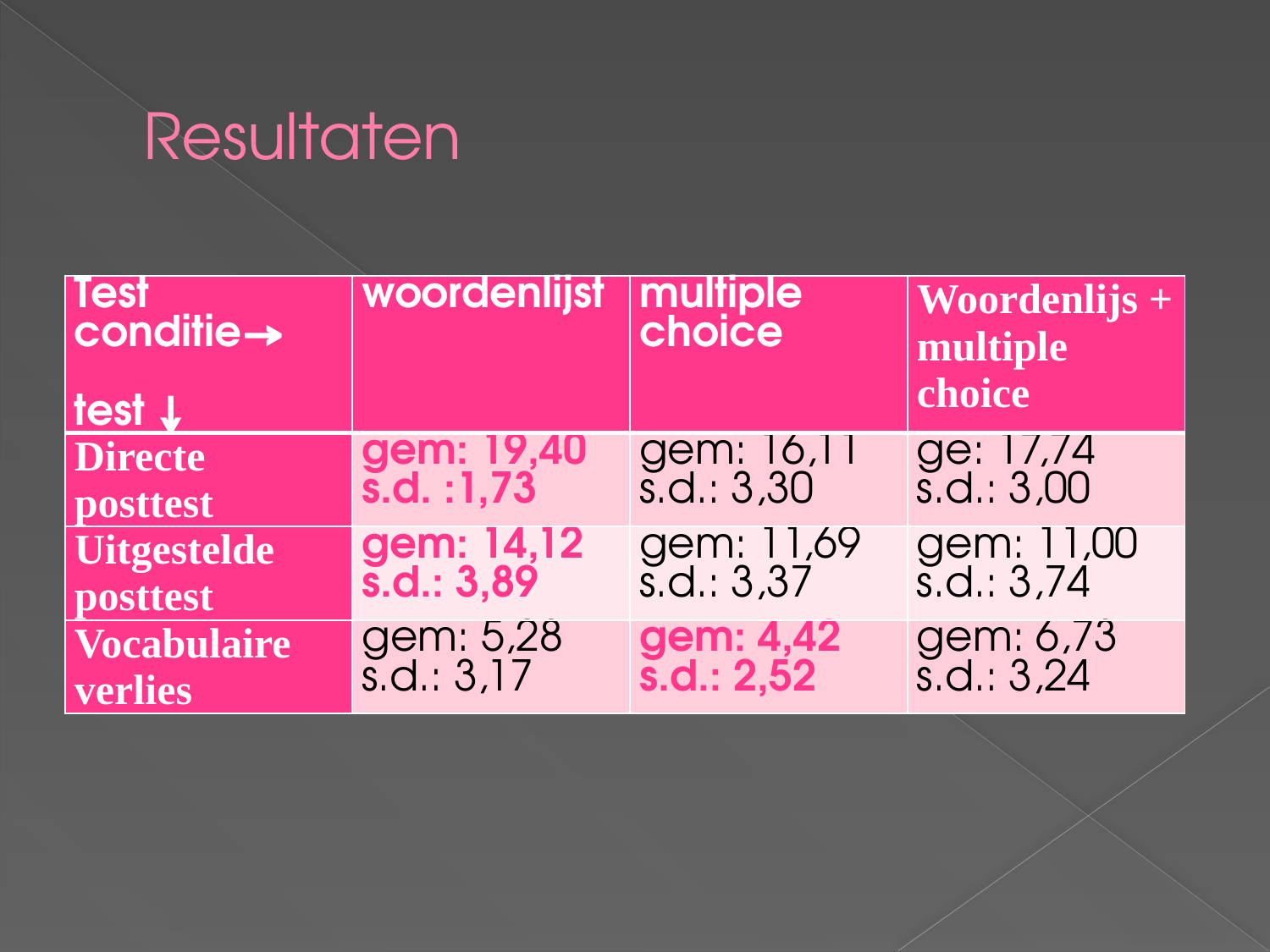

# Resultaten
| Test conditie→ test ↓ | woordenlijst | multiple choice | Woordenlijs + multiple choice |
| --- | --- | --- | --- |
| Directe posttest | gem: 19,40 s.d. :1,73 | gem: 16,11 s.d.: 3,30 | ge: 17,74 s.d.: 3,00 |
| Uitgestelde posttest | gem: 14,12 s.d.: 3,89 | gem: 11,69 s.d.: 3,37 | gem: 11,00 s.d.: 3,74 |
| Vocabulaire verlies | gem: 5,28 s.d.: 3,17 | gem: 4,42 s.d.: 2,52 | gem: 6,73 s.d.: 3,24 |